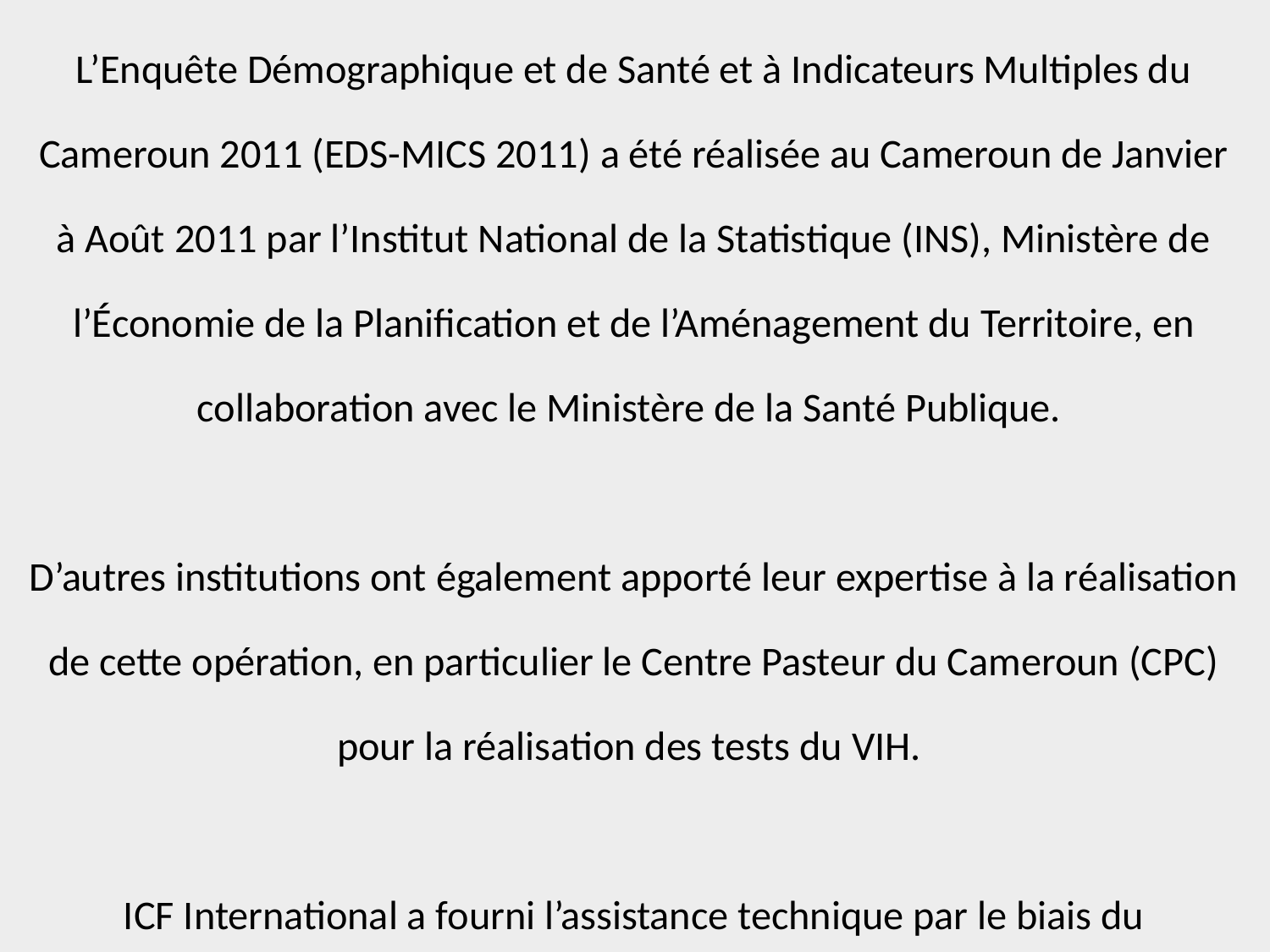

L’Enquête Démographique et de Santé et à Indicateurs Multiples du Cameroun 2011 (EDS-MICS 2011) a été réalisée au Cameroun de Janvier à Août 2011 par l’Institut National de la Statistique (INS), Ministère de l’Économie de la Planification et de l’Aménagement du Territoire, en collaboration avec le Ministère de la Santé Publique.

D’autres institutions ont également apporté leur expertise à la réalisation de cette opération, en particulier le Centre Pasteur du Cameroun (CPC) pour la réalisation des tests du VIH.

ICF International a fourni l’assistance technique par le biais du programme MEASURE DHS, programme financé par l’USAID et dont l’objectif est de fournir un support et une assistance technique à des pays du monde entier pour la réalisation d’enquêtes sur la population et la santé.